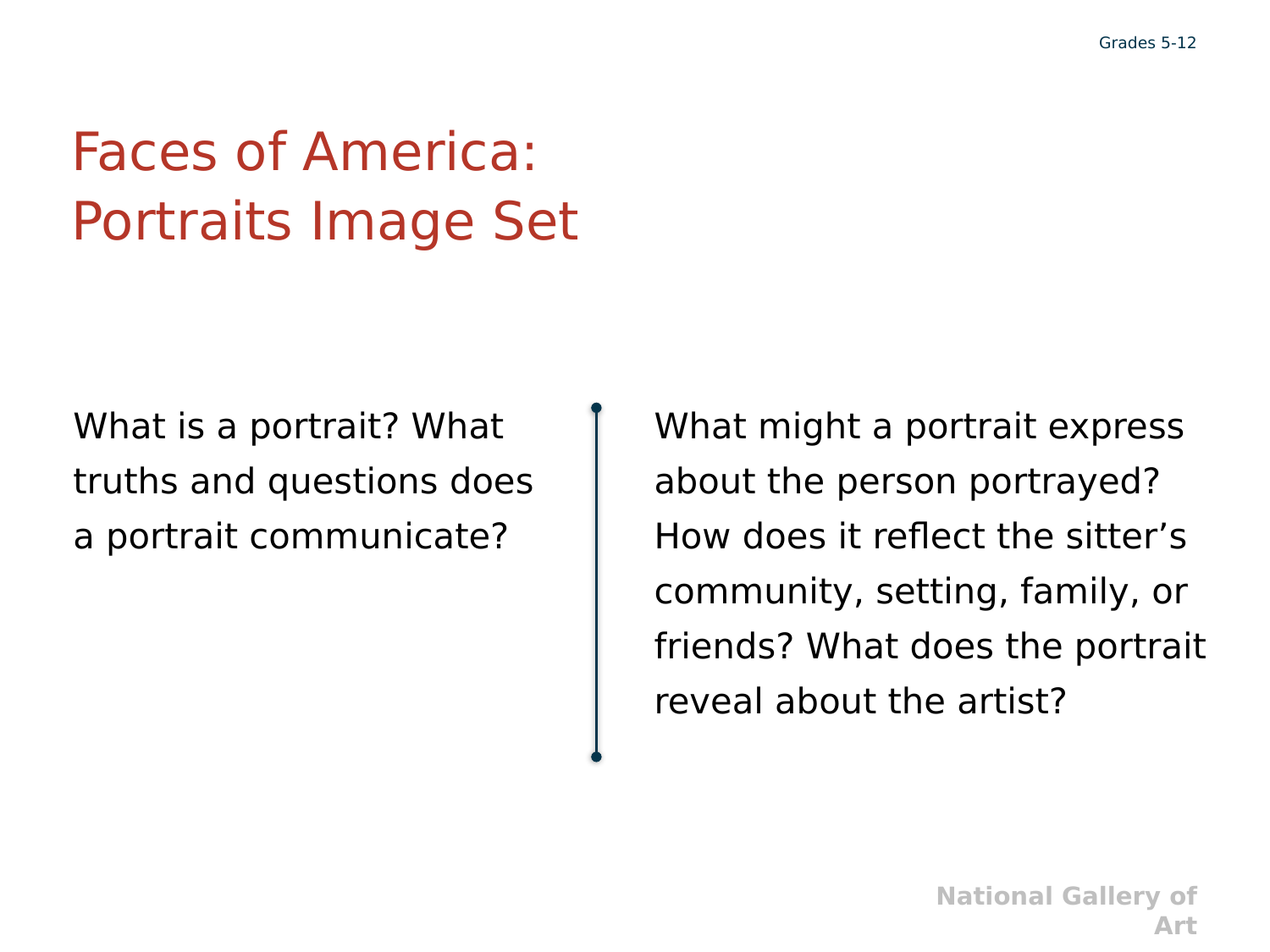

# Faces of America: Portraits Image Set
What is a portrait? What    truths and questions does
a portrait communicate?

What might a portrait express about the person portrayed? How does it reflect the sitter’s community, setting, family, or friends? What does the portrait reveal about the artist?